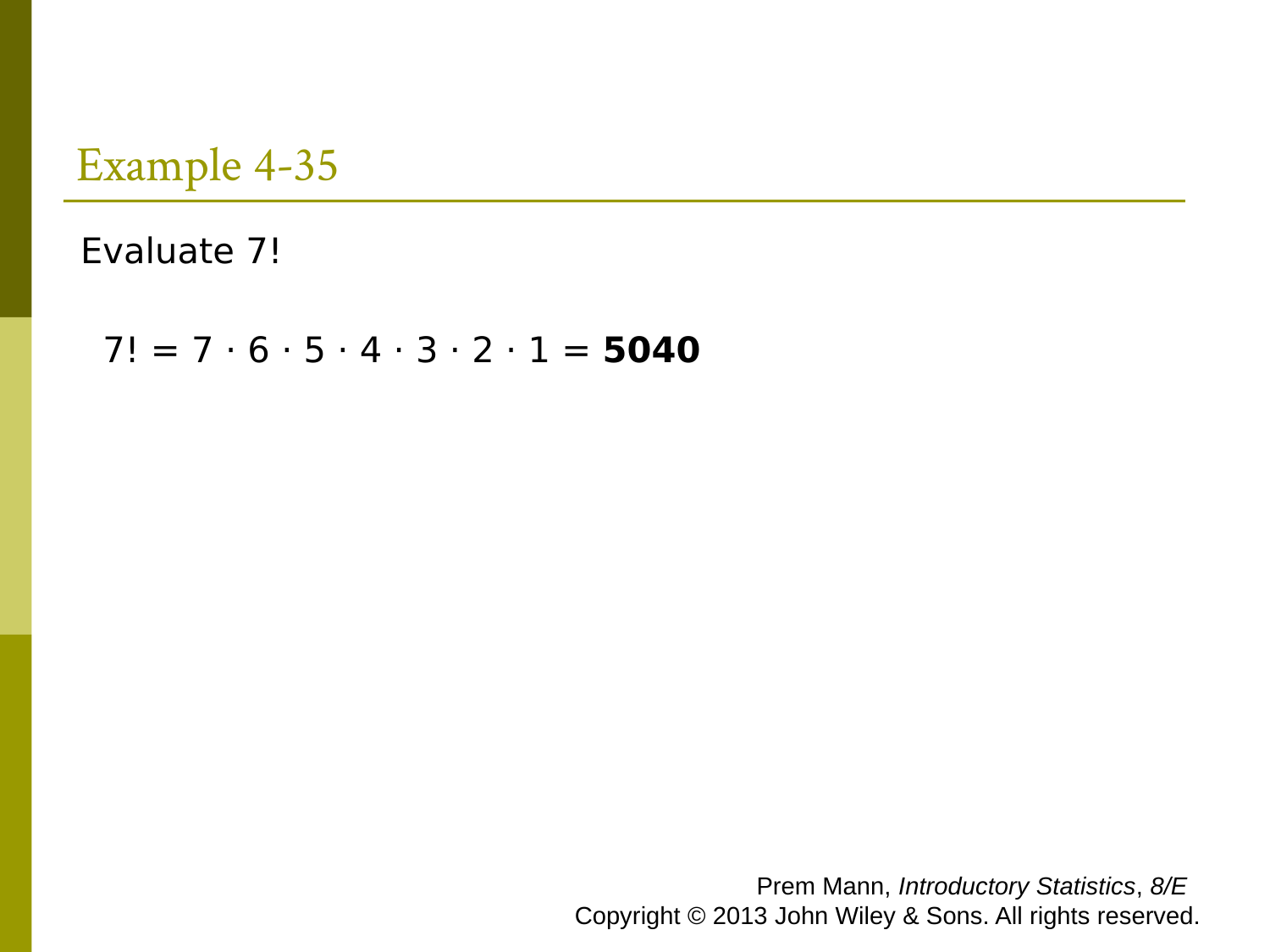

# Example 4-35
Evaluate 7!

  7! = 7 · 6 · 5 · 4 · 3 · 2 · 1 = 5040
                          Prem Mann, Introductory Statistics, 8/E Copyright © 2013 John Wiley & Sons. All rights reserved.